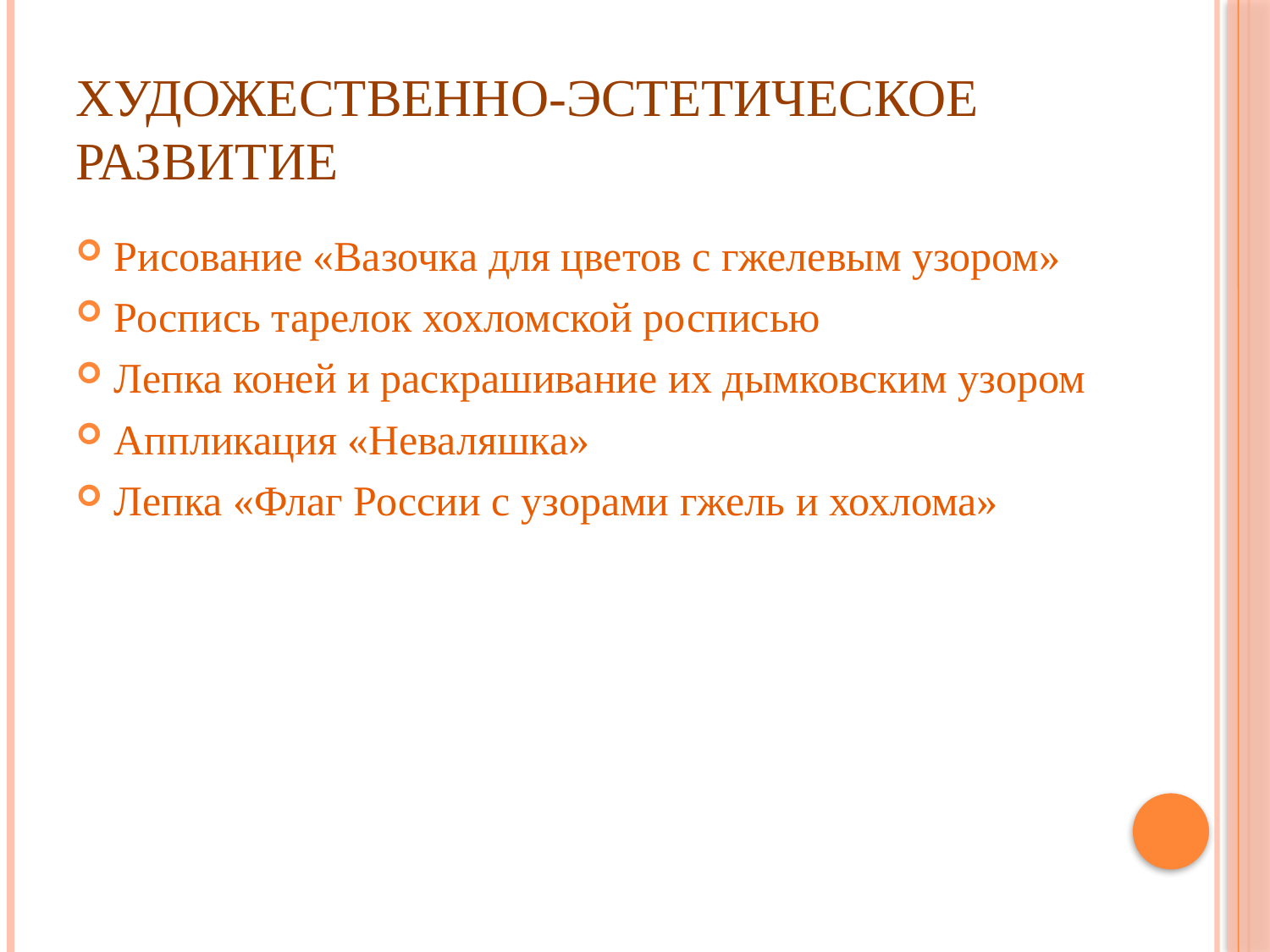

# Художественно-эстетическое развитие
Рисование «Вазочка для цветов с гжелевым узором»
Роспись тарелок хохломской росписью
Лепка коней и раскрашивание их дымковским узором
Аппликация «Неваляшка»
Лепка «Флаг России с узорами гжель и хохлома»